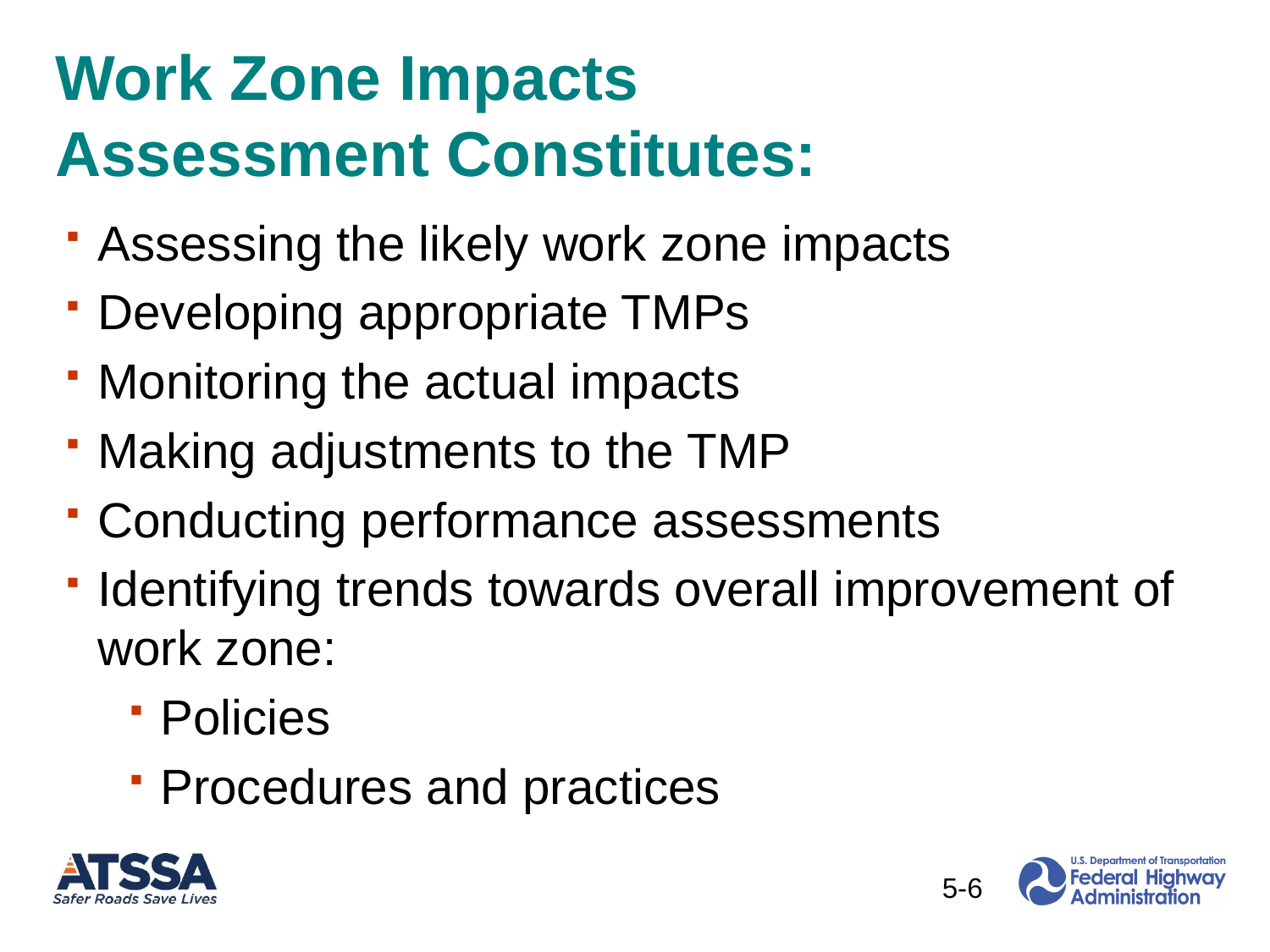

# Work Zone Impacts Assessment Constitutes:
Assessing the likely work zone impacts
Developing appropriate TMPs
Monitoring the actual impacts
Making adjustments to the TMP
Conducting performance assessments
Identifying trends towards overall improvement of work zone:
Policies
Procedures and practices